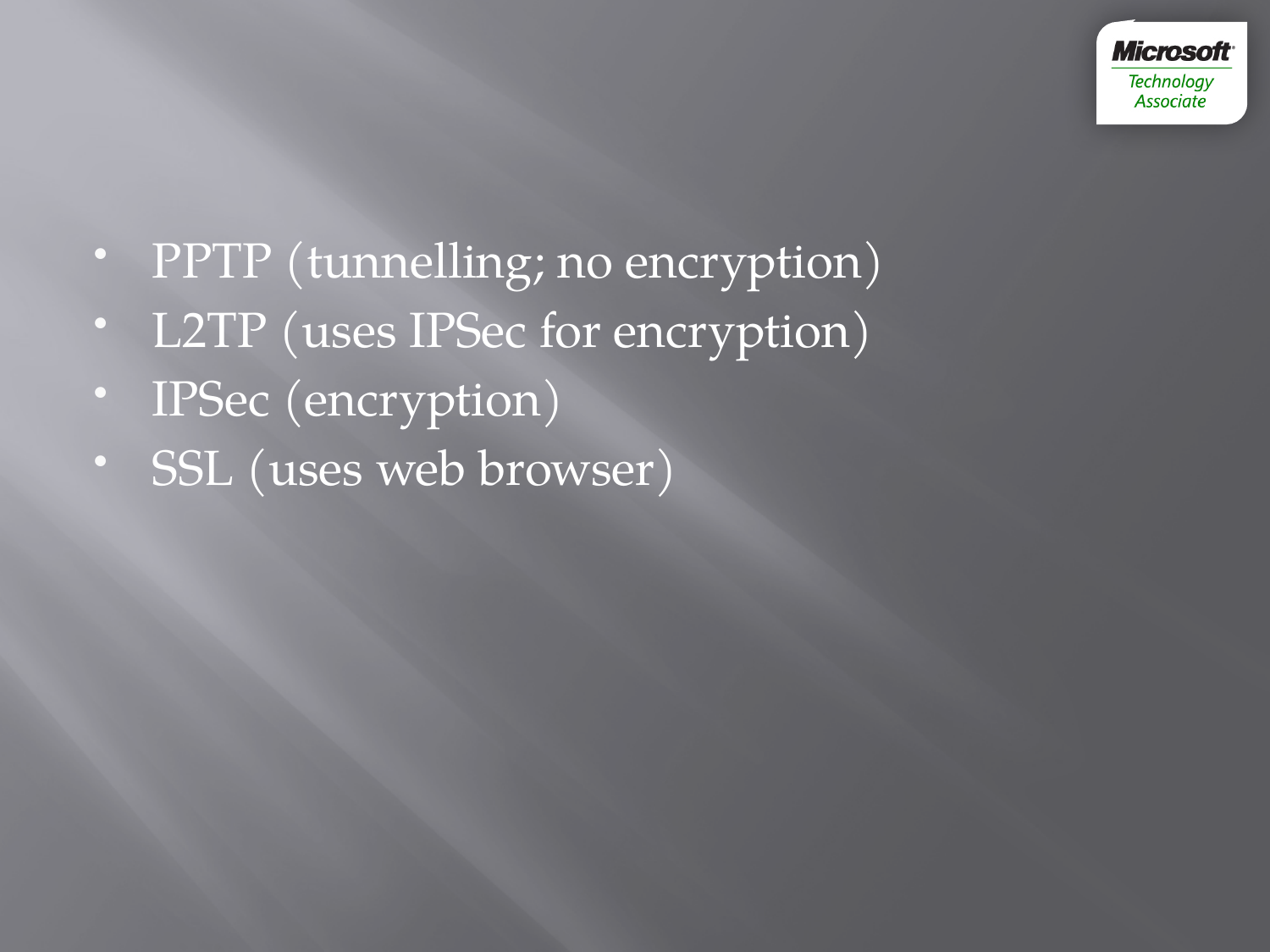

#
PPTP (tunnelling; no encryption)
L2TP (uses IPSec for encryption)
IPSec (encryption)
SSL (uses web browser)